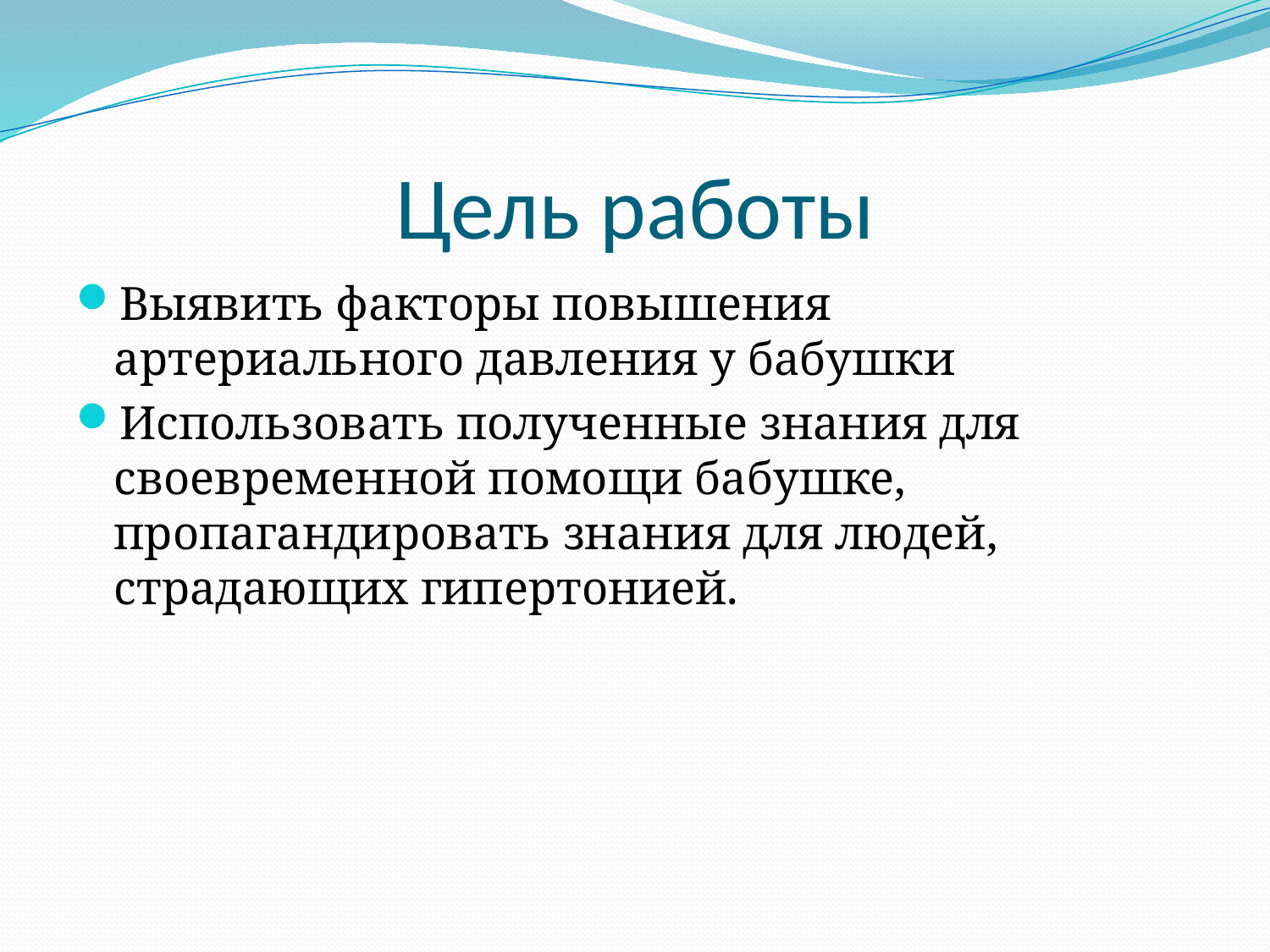

# Цель работы
Выявить факторы повышения артериального давления у бабушки
Использовать полученные знания для своевременной помощи бабушке, пропагандировать знания для людей, страдающих гипертонией.